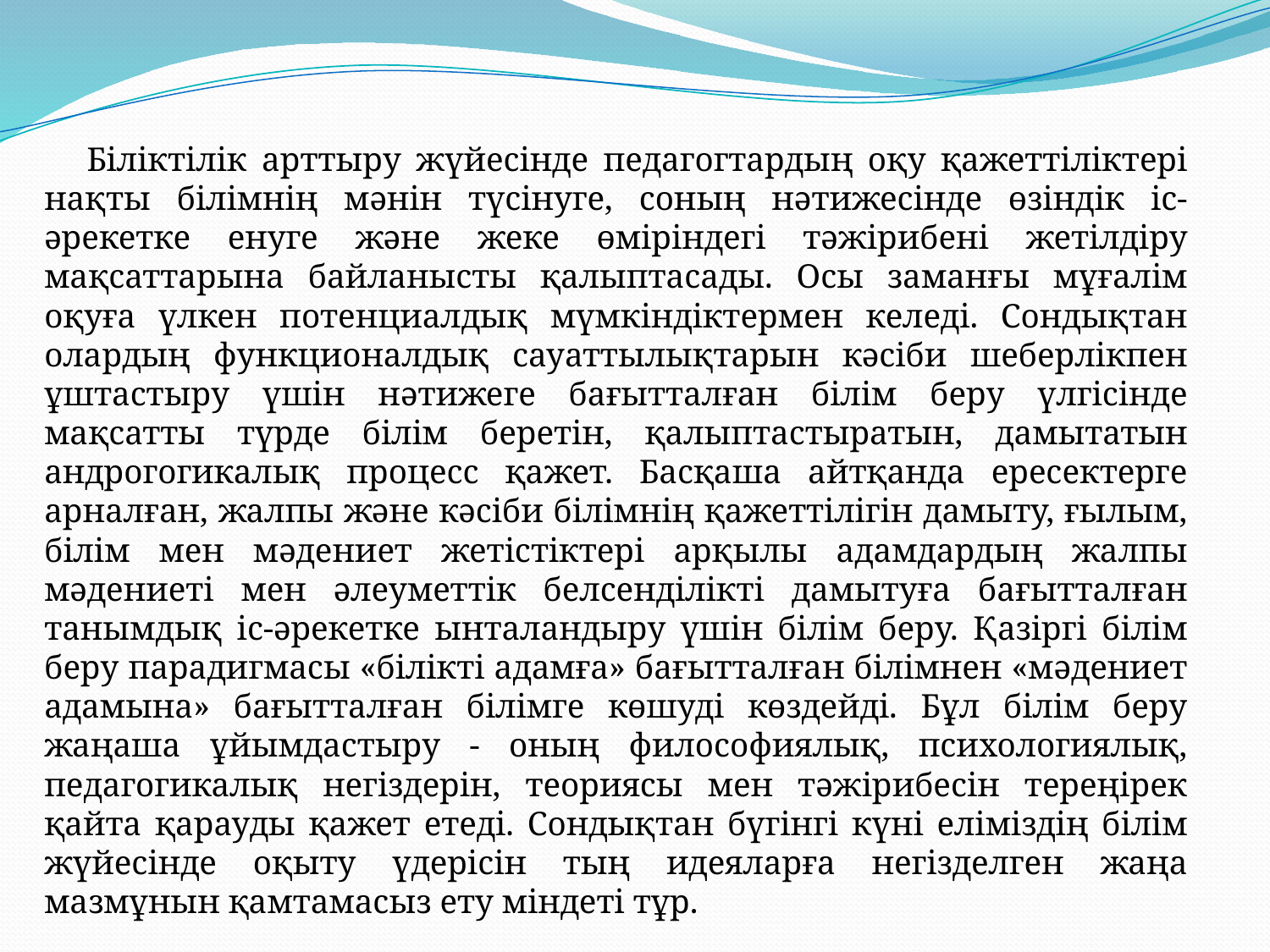

Біліктілік арттыру жүйесінде педагогтардың оқу қажеттіліктері нақты білімнің мәнін түсінуге, соның нәтижесінде өзіндік іс- әрекетке енуге және жеке өміріндегі тәжірибені жетілдіру мақсаттарына байланысты қалыптасады. Осы заманғы мұғалім оқуға үлкен потенциалдық мүмкіндіктермен келеді. Сондықтан олардың функционалдық сауаттылықтарын кәсіби шеберлікпен ұштастыру үшін нәтижеге бағытталған білім беру үлгісінде мақсатты түрде білім беретін, қалыптастыратын, дамытатын андрогогикалық процесс қажет. Басқаша айтқанда ересектерге арналған, жалпы және кәсіби білімнің қажеттілігін дамыту, ғылым, білім мен мәдениет жетістіктері арқылы адамдардың жалпы мәдениеті мен әлеуметтік белсенділікті дамытуға бағытталған танымдық іс-әрекетке ынталандыру үшін білім беру. Қазіргі білім беру парадигмасы «білікті адамға» бағытталған білімнен «мәдениет адамына» бағытталған білімге көшуді көздейді. Бұл білім беру жаңаша ұйымдастыру - оның философиялық, психологиялық, педагогикалық негіздерін, теориясы мен тәжірибесін тереңірек қайта қарауды қажет етеді. Сондықтан бүгінгі күні еліміздің білім жүйесінде оқыту үдерісін тың идеяларға негізделген жаңа мазмұнын қамтамасыз ету міндеті тұр.